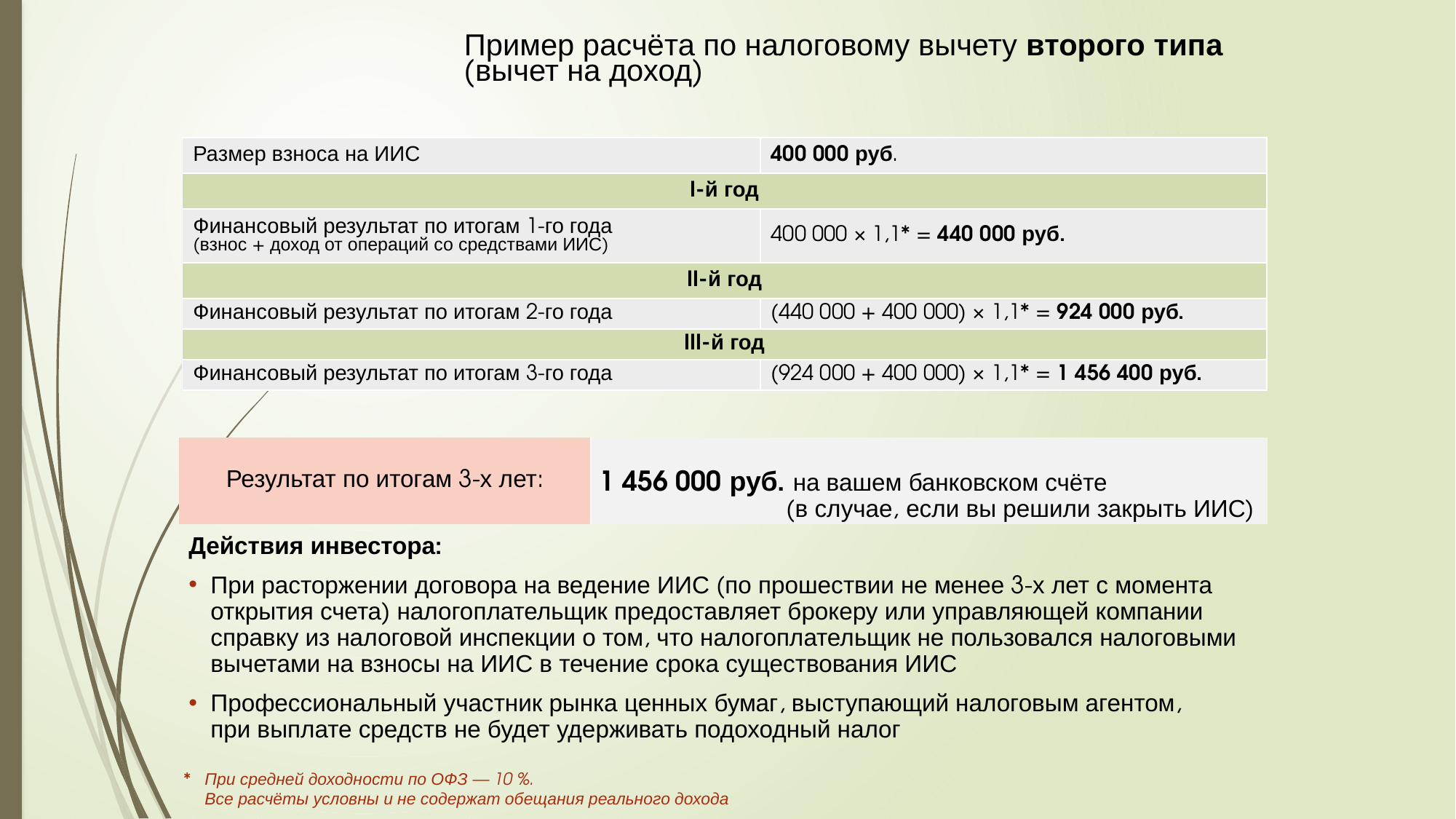

Пример расчёта по налоговому вычету второго типа
(вычет на доход)

| Размер взноса на ИИС | 400 000 руб. |
| --- | --- |
| I-й год |  |
| Финансовый результат по итогам 1-го года (взнос + доход от операций со средствами ИИС) | 400 000 × 1,1\* = 440 000 руб. |
| II-й год |  |
| Финансовый результат по итогам 2-го года | (440 000 + 400 000) × 1,1\* = 924 000 руб. |
| III-й год |  |
| Финансовый результат по итогам 3-го года | (924 000 + 400 000) × 1,1\* = 1 456 400 руб. |
| Результат по итогам 3-х лет: | 1 456 000 руб. на вашем банковском счёте |
| --- | --- |
|  | (в случае, если вы решили закрыть ИИС) |
Действия инвестора:
При расторжении договора на ведение ИИС (по прошествии не менее 3-х лет с момента открытия счета) налогоплательщик предоставляет брокеру или управляющей компании справку из налоговой инспекции о том, что налогоплательщик не пользовался налоговыми вычетами на взносы на ИИС в течение срока существования ИИС
Профессиональный участник рынка ценных бумаг, выступающий налоговым агентом,
при выплате средств не будет удерживать подоходный налог
*	При средней доходности по ОФЗ — 10 %.
	Все расчёты условны и не содержат обещания реального дохода